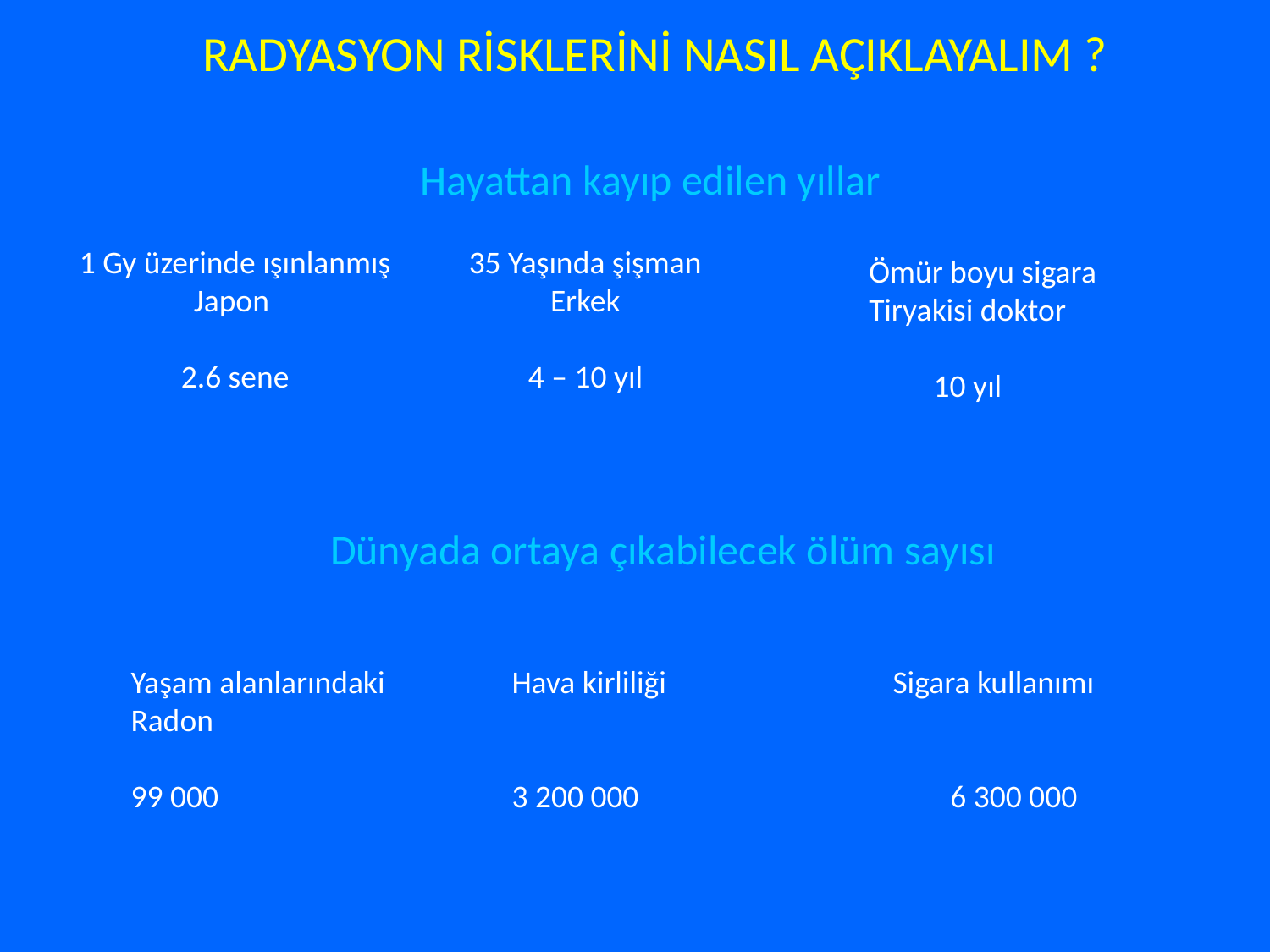

RADYASYON RİSKLERİNİ NASIL AÇIKLAYALIM ?
Hayattan kayıp edilen yıllar
1 Gy üzerinde ışınlanmış
Japon

2.6 sene
35 Yaşında şişman
Erkek

4 – 10 yıl
Ömür boyu sigara
Tiryakisi doktor

         10 yıl
Dünyada ortaya çıkabilecek ölüm sayısı
Yaşam alanlarındaki	Hava kirliliği		Sigara kullanımı
Radon

99 000			3 200 000		        6 300 000